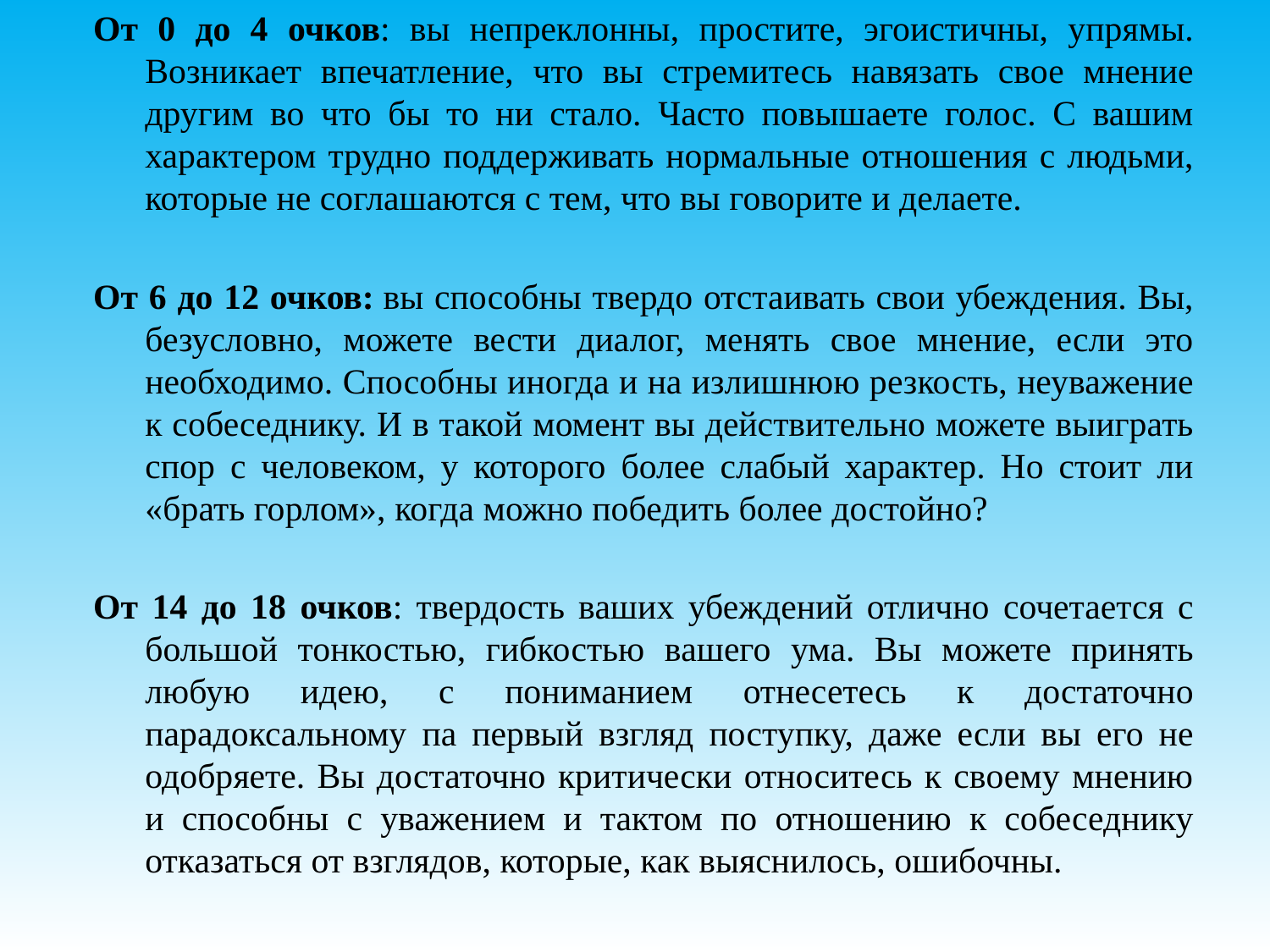

От 0 до 4 очков: вы непреклонны, простите, эгоистичны, упрямы. Возникает впечатление, что вы стремитесь навязать свое мнение другим во что бы то ни стало. Часто повышаете голос. С вашим характером трудно поддерживать нормальные отношения с людьми, которые не соглашаются с тем, что вы говорите и делаете.

От 6 до 12 очков: вы способны твердо отстаивать свои убеждения. Вы, безусловно, можете вести диалог, менять свое мнение, если это необходимо. Способны иногда и на излишнюю резкость, неуважение к собеседнику. И в такой момент вы действительно можете выиграть спор с человеком, у которого более слабый характер. Но стоит ли «брать горлом», когда можно победить более достойно?

От 14 до 18 очков: твердость ваших убеждений отлично сочетается с большой тонкостью, гибкостью вашего ума. Вы можете принять любую идею, с пониманием отнесетесь к достаточно парадоксальному па первый взгляд поступку, даже если вы его не одобряете. Вы достаточно критически относитесь к своему мнению и способны с уважением и тактом по отношению к собеседнику отказаться от взглядов, которые, как выяснилось, ошибочны.